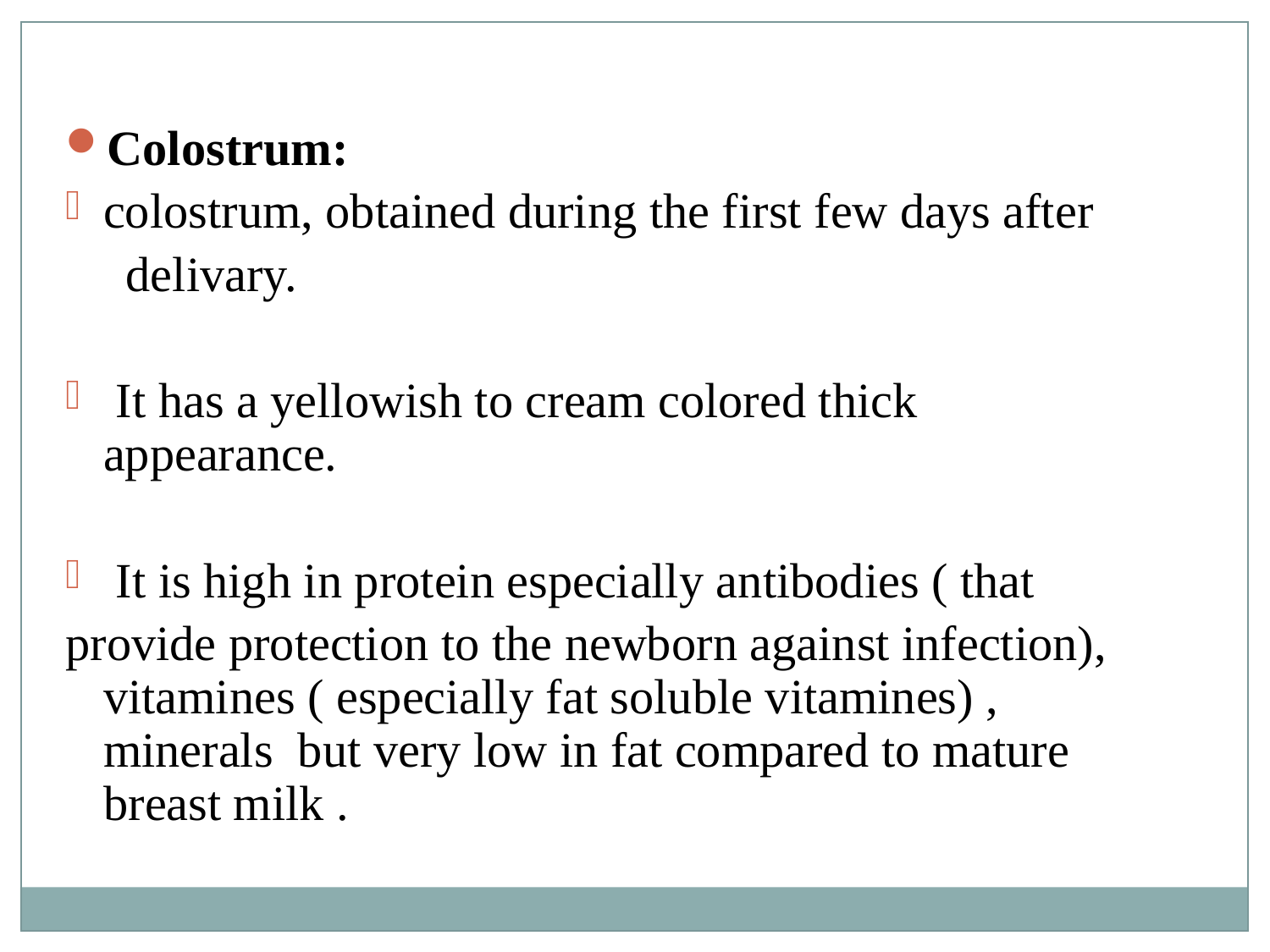

Colostrum:
colostrum, obtained during the first few days after
    delivary.

 It has a yellowish to cream colored thick appearance.

 It is high in protein especially antibodies ( that
provide protection to the newborn against infection), vitamines ( especially fat soluble vitamines) , minerals  but very low in fat compared to mature breast milk .